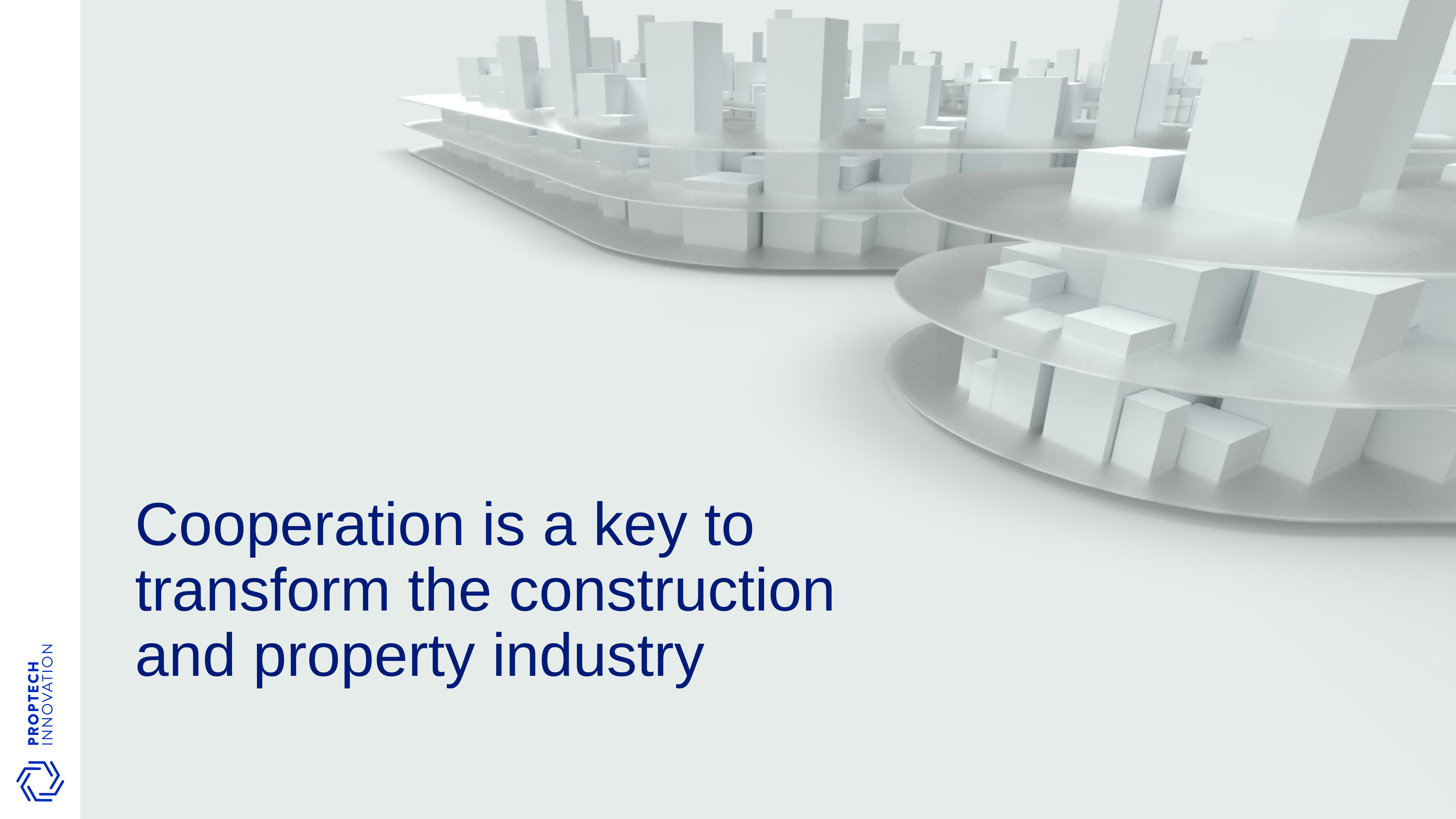

# Cooperation is a key to transform the construction and property industry